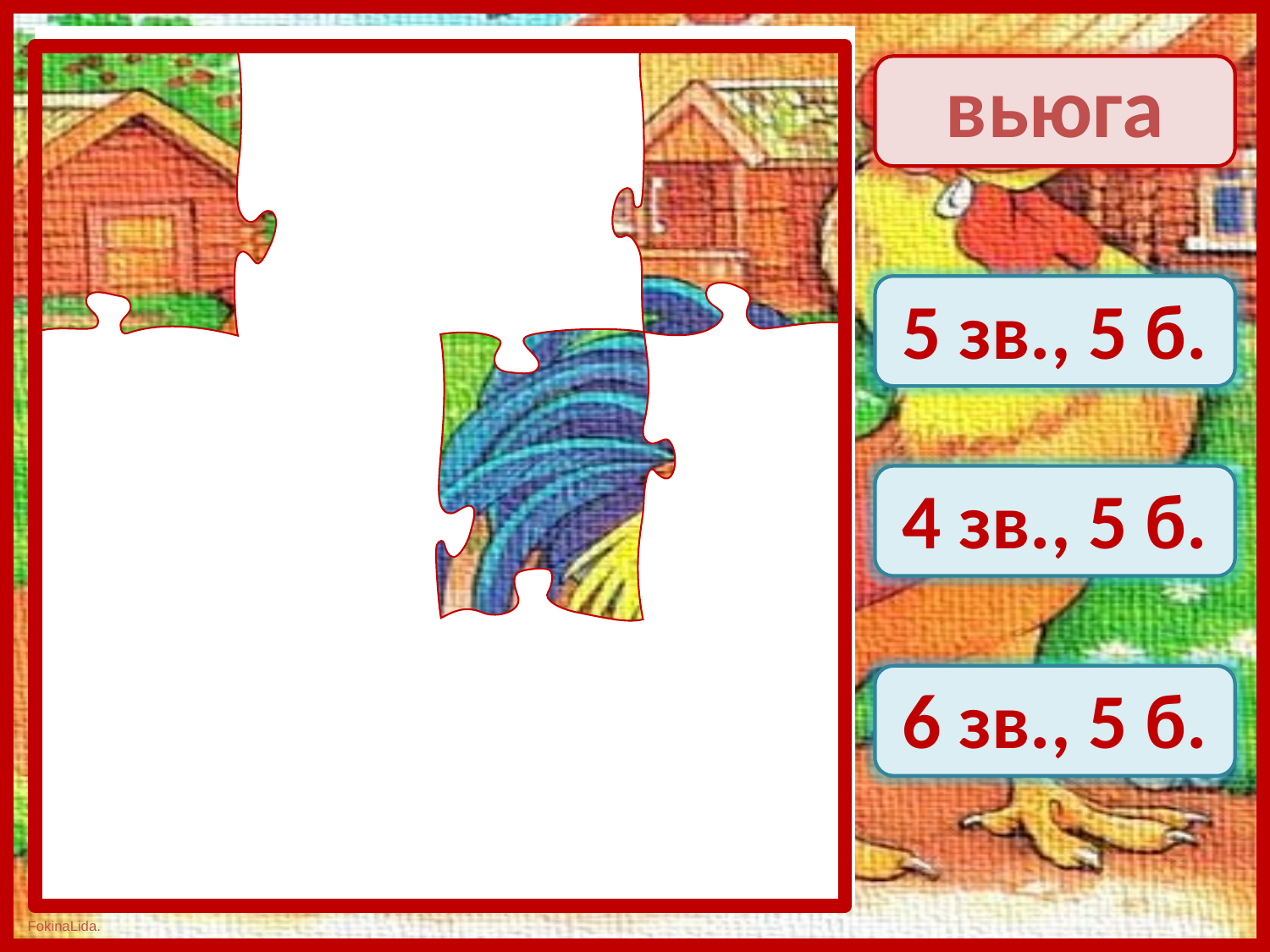

вьюга
5 зв., 5 б.

4 зв., 5 б.
6 зв., 5 б.